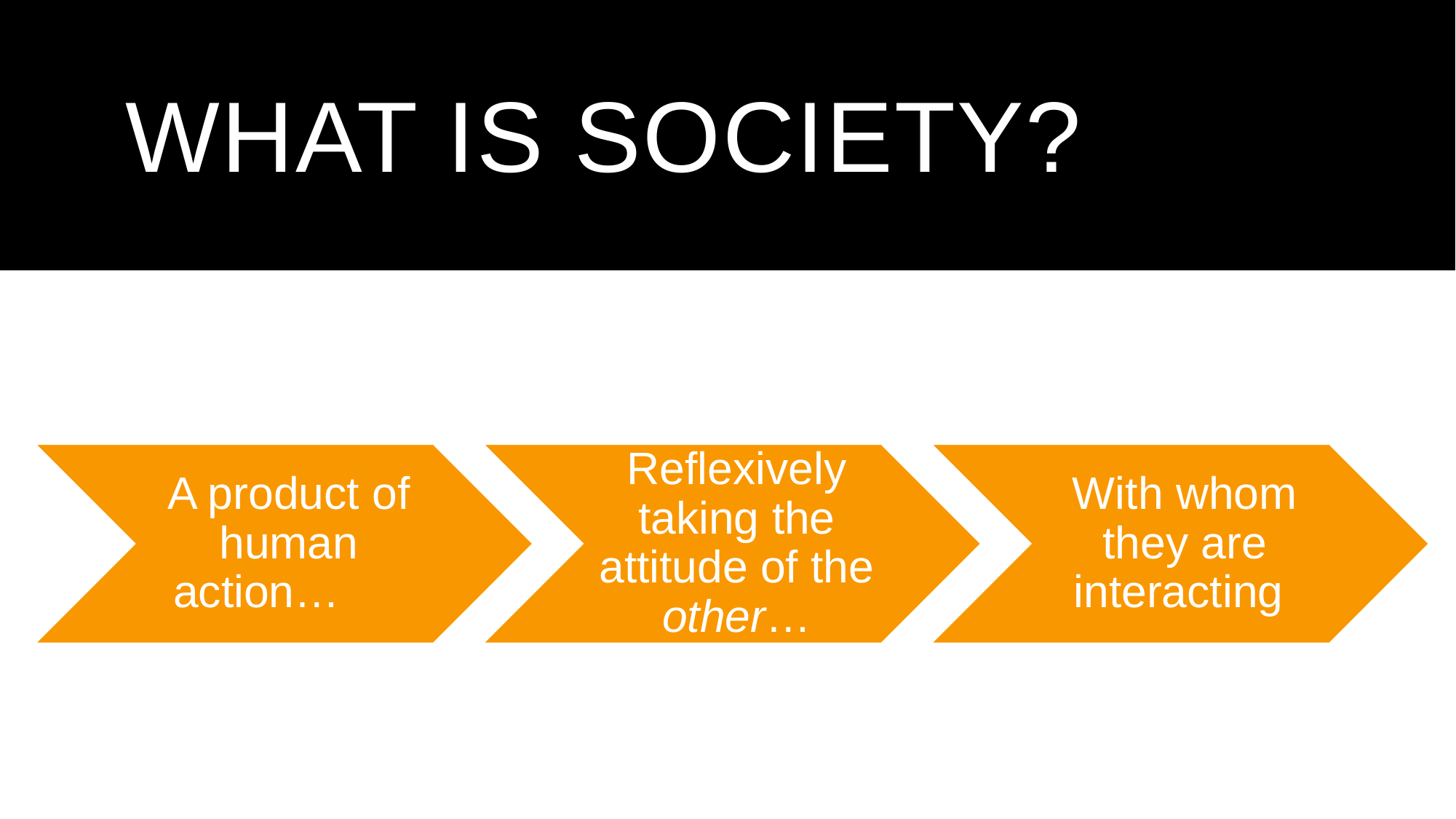

# What is society?
A product of human action…
Reflexively taking the attitude of the other…
With whom they are interacting